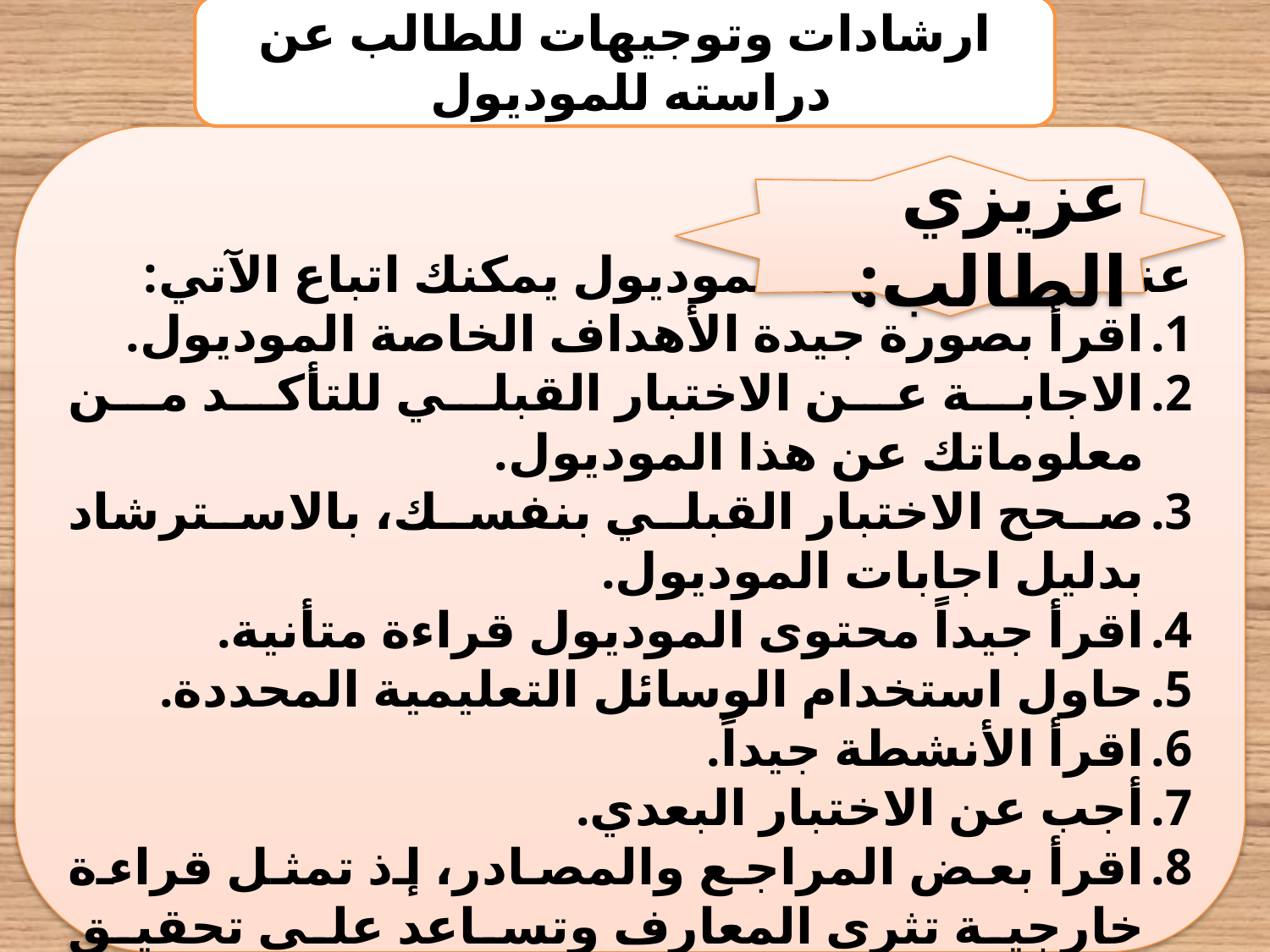

ارشادات وتوجيهات للطالب عن دراسته للموديول

عند دراستك لهذا الموديول يمكنك اتباع الآتي:
اقرأ بصورة جيدة الأهداف الخاصة الموديول.
الاجابة عن الاختبار القبلي للتأكد من معلوماتك عن هذا الموديول.
صحح الاختبار القبلي بنفسك، بالاسترشاد بدليل اجابات الموديول.
اقرأ جيداً محتوى الموديول قراءة متأنية.
حاول استخدام الوسائل التعليمية المحددة.
اقرأ الأنشطة جيداً.
أجب عن الاختبار البعدي.
اقرأ بعض المراجع والمصادر، إذ تمثل قراءة خارجية تثري المعارف وتساعد على تحقيق المستوى المطلوب من دراسة هذا الموديول.
عزيزي الطالب: